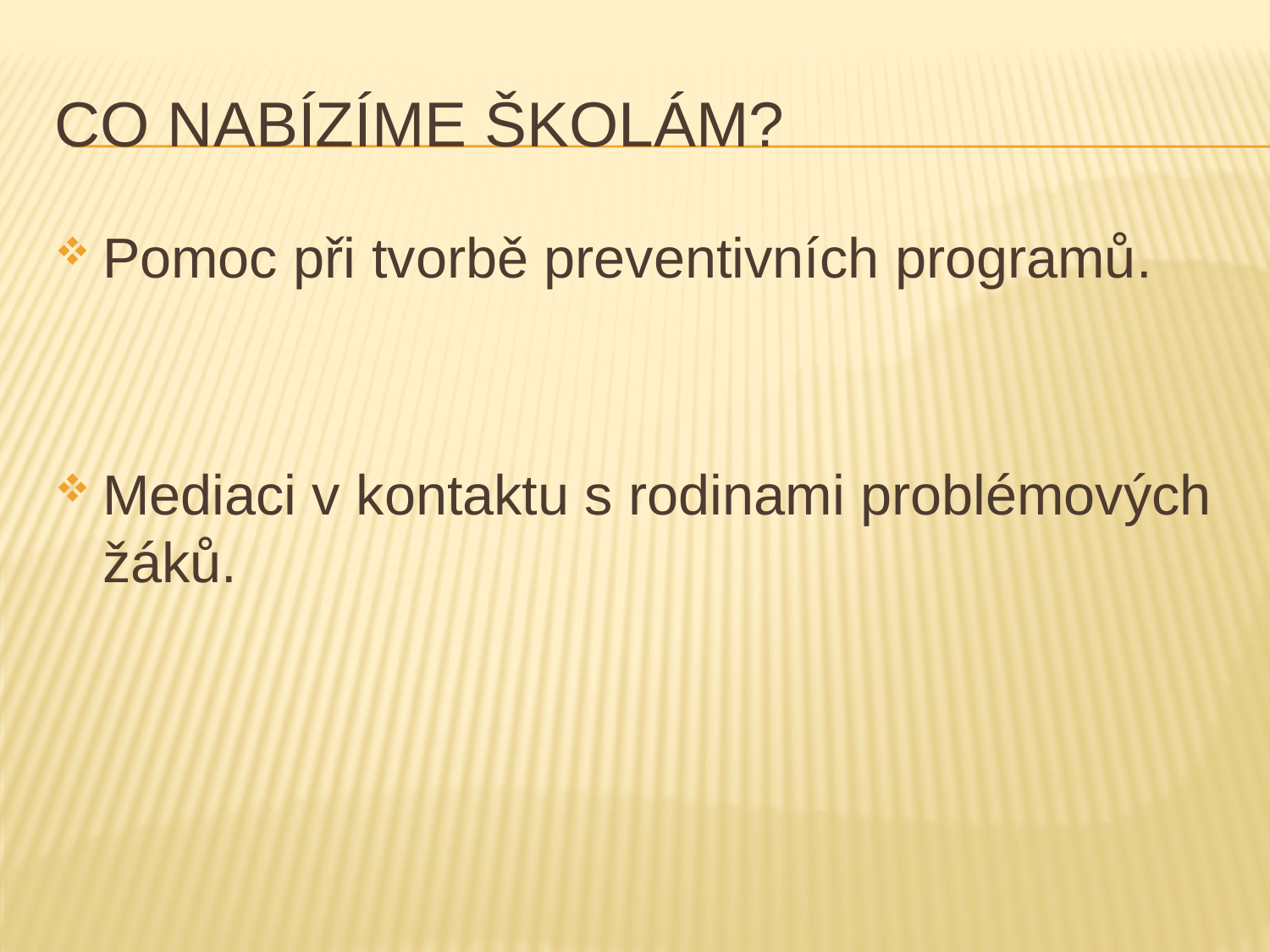

# Co nabízíme školám?
Pomoc při tvorbě preventivních programů.

Mediaci v kontaktu s rodinami problémových žáků.